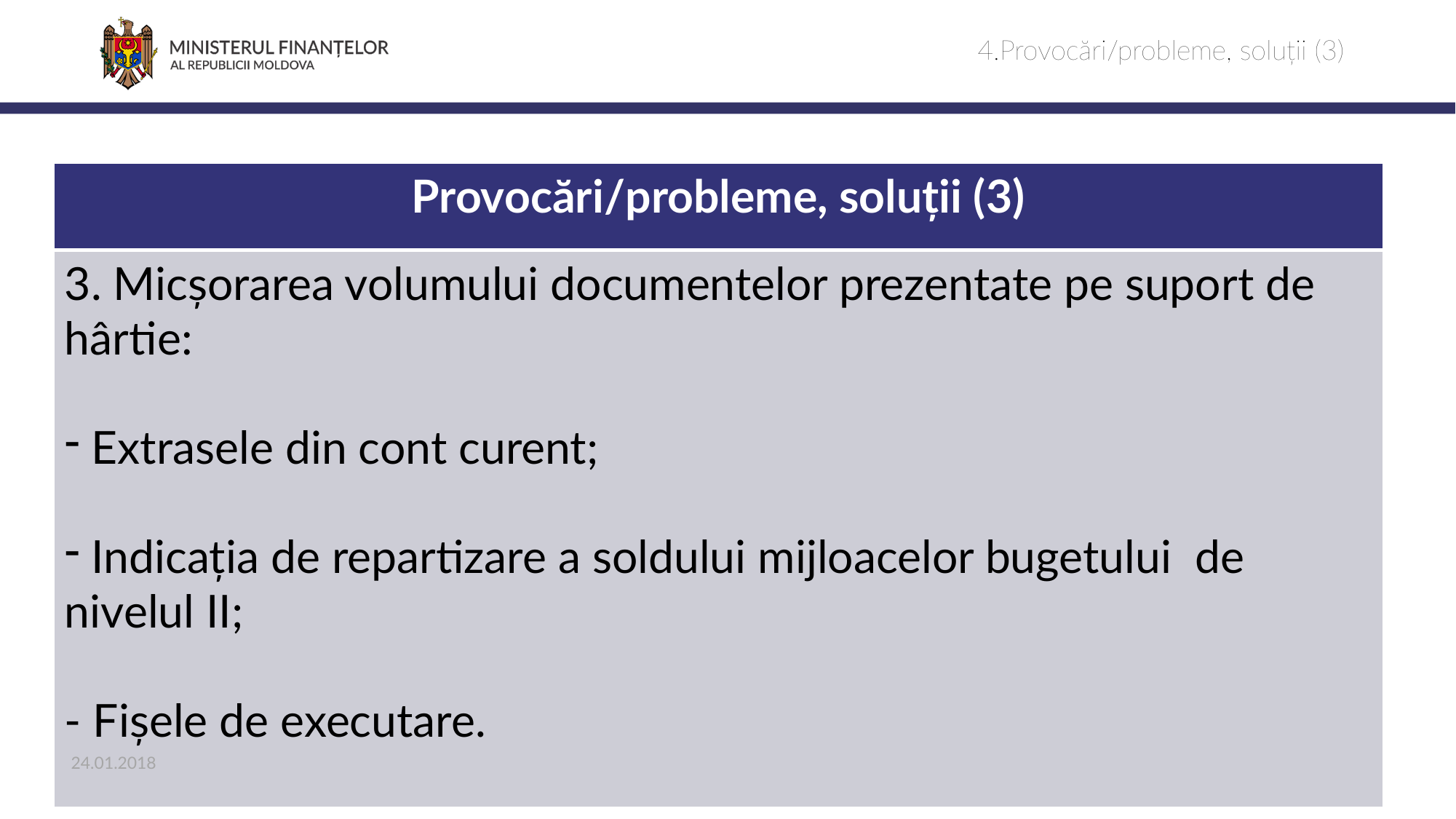

4.Provocări/probleme, soluții (3)
| Provocări/probleme, soluții (3) |
| --- |
| 3. Micșorarea volumului documentelor prezentate pe suport de hârtie: Extrasele din cont curent; Indicația de repartizare a soldului mijloacelor bugetului de nivelul II; - Fișele de executare. |
24.01.2018

10